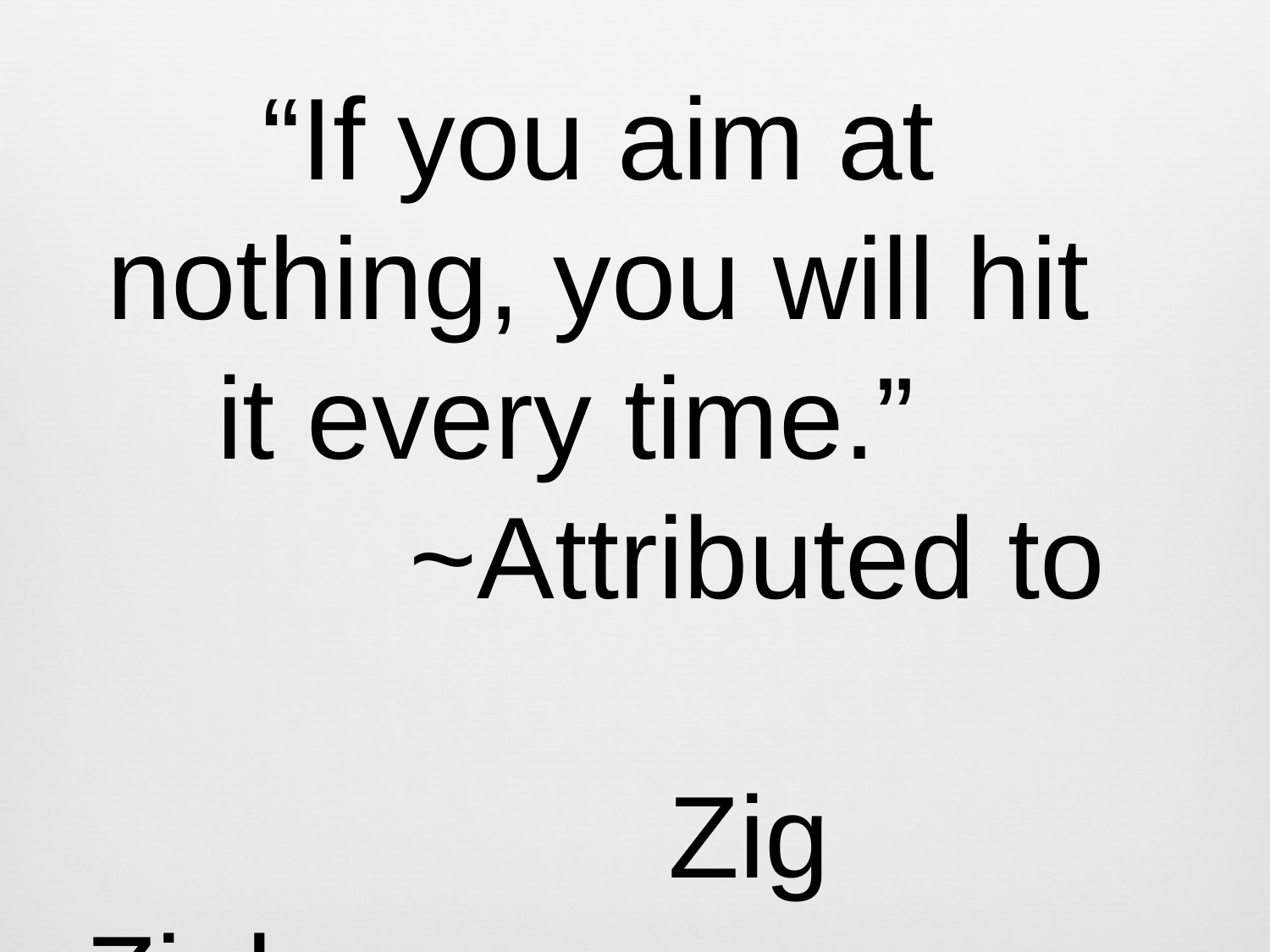

“If you aim at nothing, you will hit it every time.”
          ~Attributed to
                  Zig Ziglar